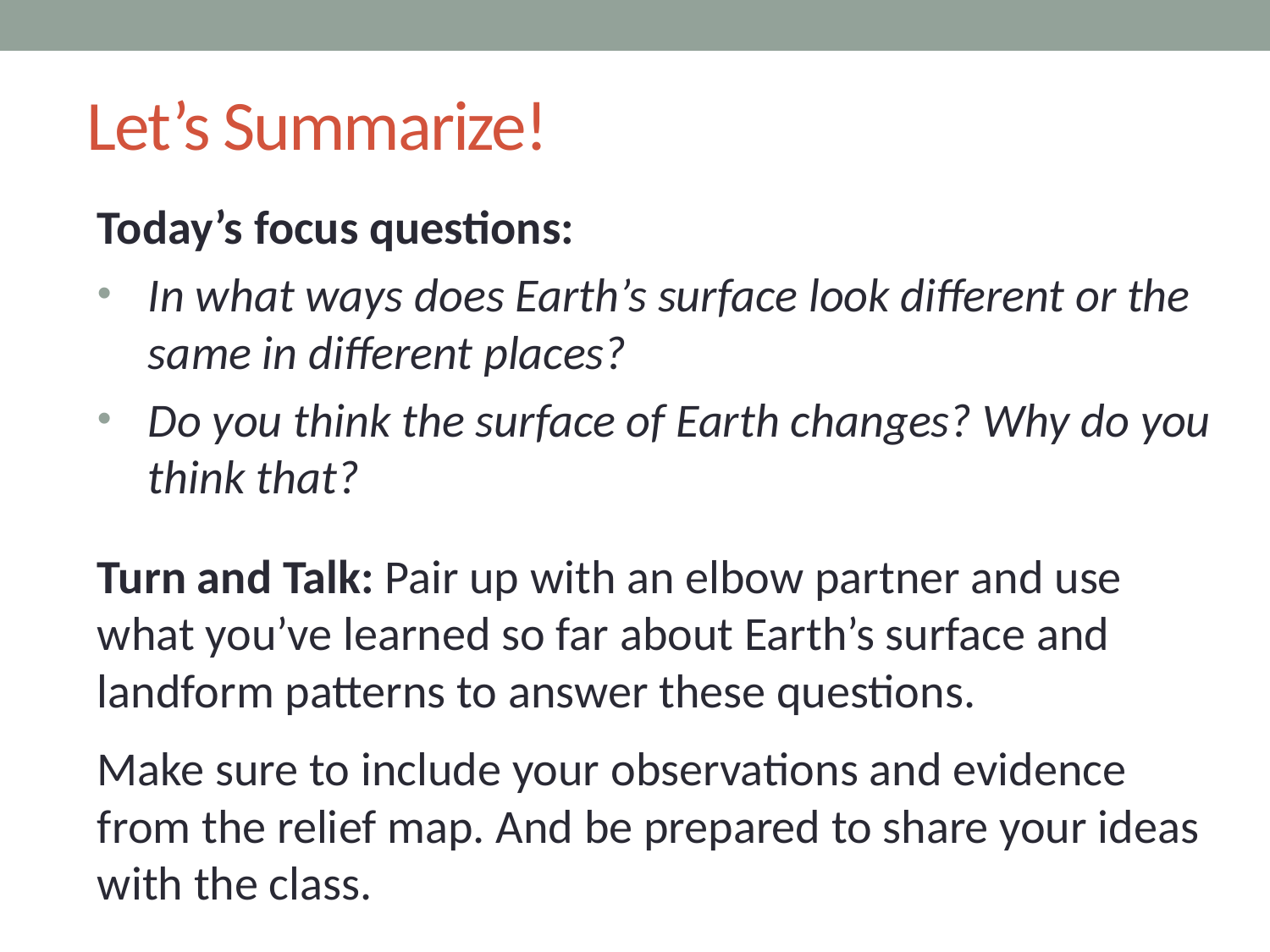

# Let’s Summarize!
Today’s focus questions:
In what ways does Earth’s surface look different or the same in different places?
Do you think the surface of Earth changes? Why do you think that?
Turn and Talk: Pair up with an elbow partner and use what you’ve learned so far about Earth’s surface and landform patterns to answer these questions.
Make sure to include your observations and evidence from the relief map. And be prepared to share your ideas with the class.